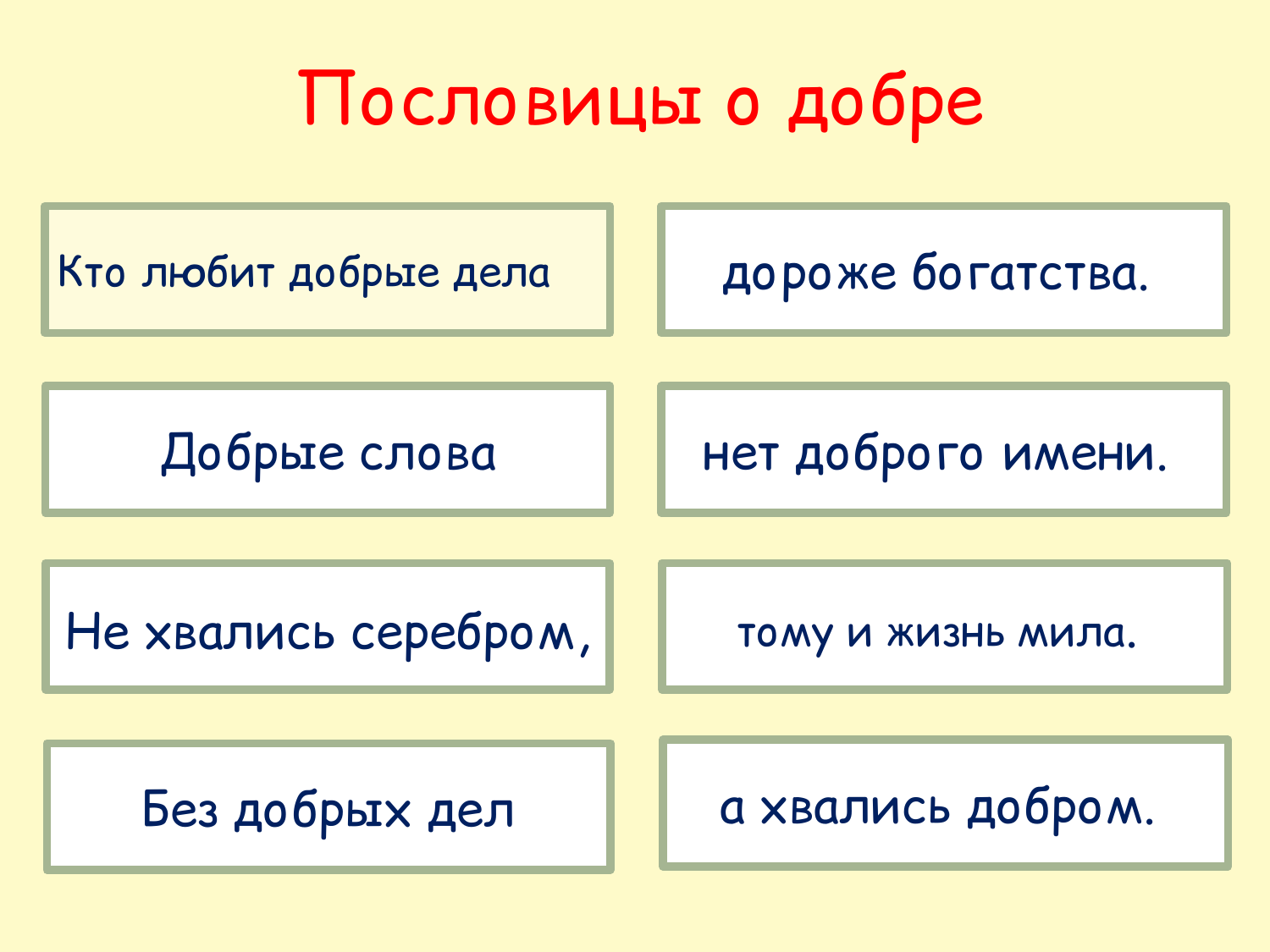

Пословицы о добре
Кто любит добрые дела
дороже богатства.
Добрые слова
нет доброго имени.
Не хвались серебром,
тому и жизнь мила.
а хвались добром.
Без добрых дел